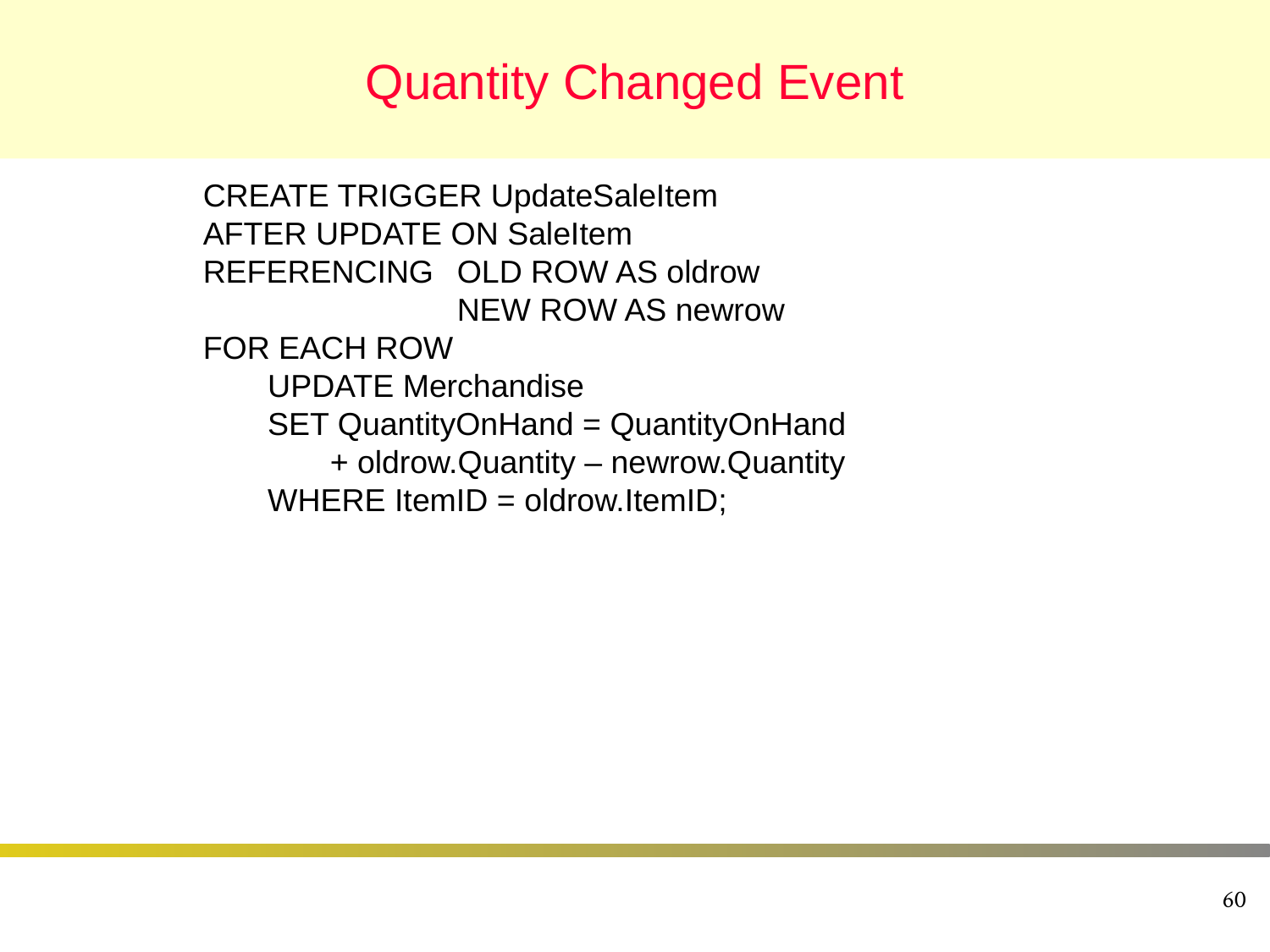

# Quantity Changed Event
CREATE TRIGGER UpdateSaleItem
AFTER UPDATE ON SaleItem
REFERENCING	OLD ROW AS oldrow
			NEW ROW AS newrow
FOR EACH ROW
	UPDATE Merchandise
	SET QuantityOnHand = QuantityOnHand
		+ oldrow.Quantity – newrow.Quantity
	WHERE ItemID = oldrow.ItemID;
60